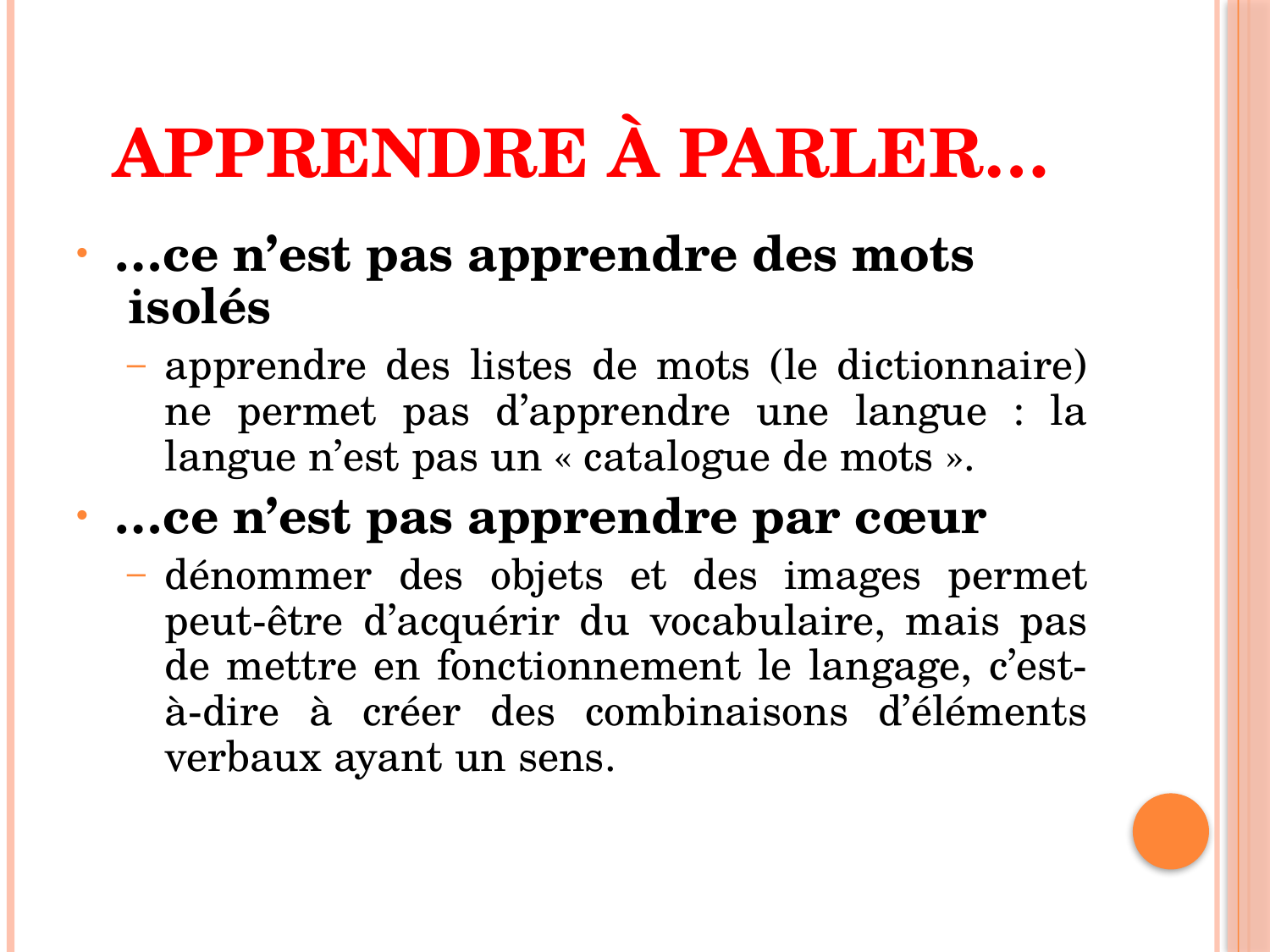

# Apprendre à parler…
…ce n’est pas apprendre des mots         isolés
apprendre des listes de mots (le dictionnaire) ne permet pas d’apprendre une langue : la langue n’est pas un « catalogue de mots ».
…ce n’est pas apprendre par cœur
dénommer des objets et des images permet peut-être d’acquérir du vocabulaire, mais pas de mettre en fonctionnement le langage, c’est-à-dire à créer des combinaisons d’éléments verbaux ayant un sens.
31